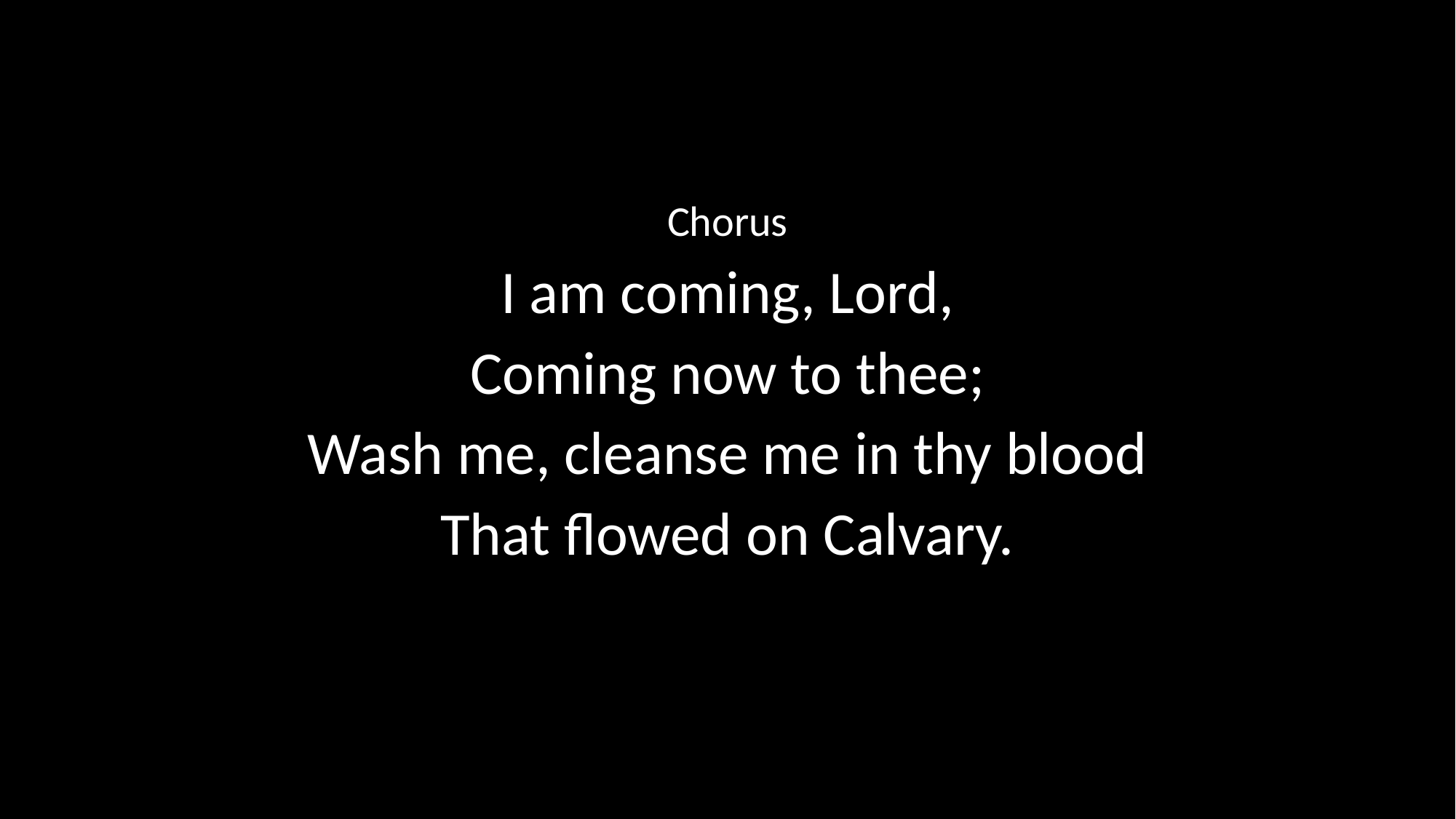

Chorus
I am coming, Lord,
Coming now to thee;
Wash me, cleanse me in thy blood
That flowed on Calvary.